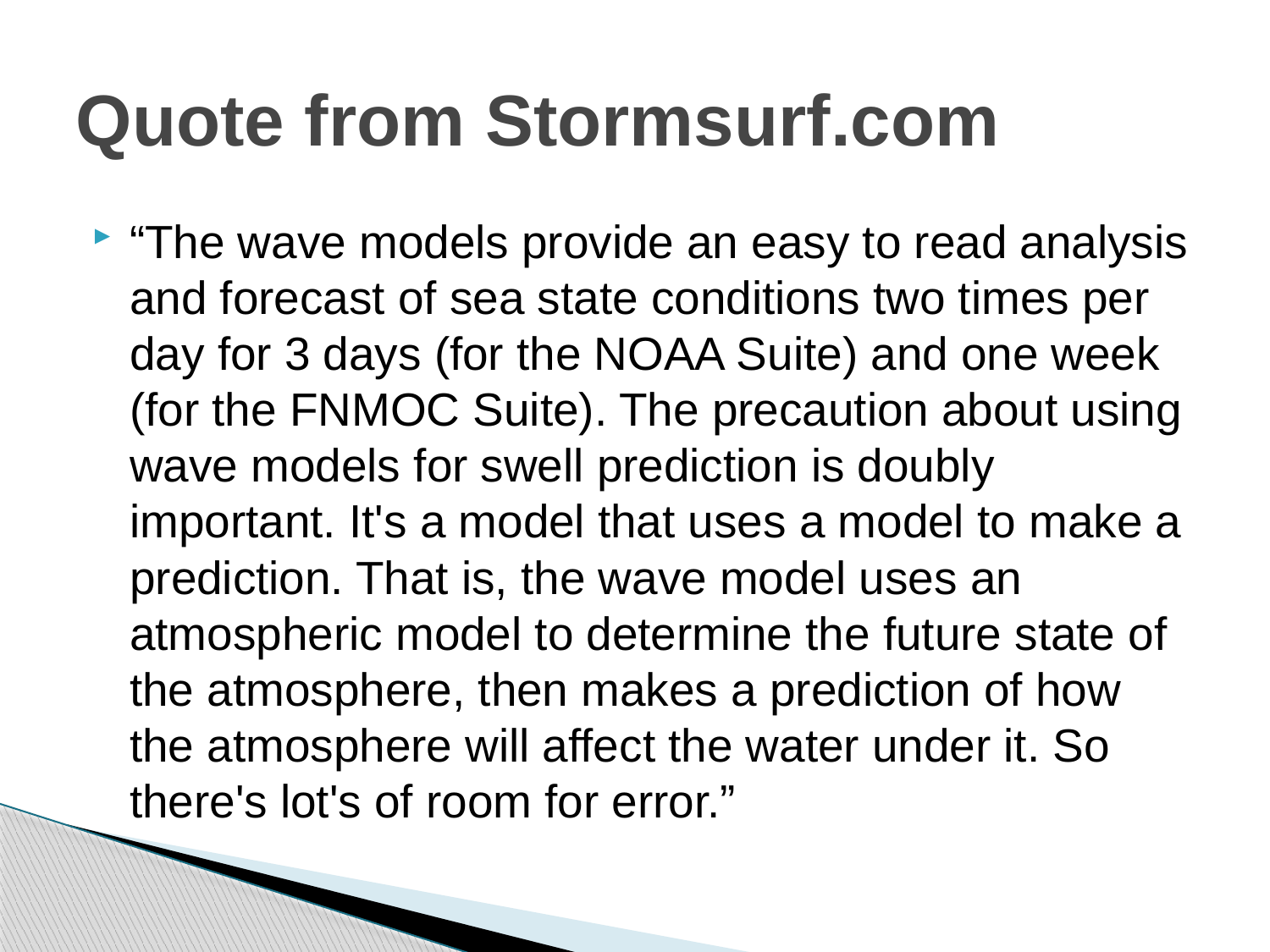

# Quote from Stormsurf.com
“The wave models provide an easy to read analysis and forecast of sea state conditions two times per day for 3 days (for the NOAA Suite) and one week (for the FNMOC Suite). The precaution about using wave models for swell prediction is doubly important. It's a model that uses a model to make a prediction. That is, the wave model uses an atmospheric model to determine the future state of the atmosphere, then makes a prediction of how the atmosphere will affect the water under it. So there's lot's of room for error.”